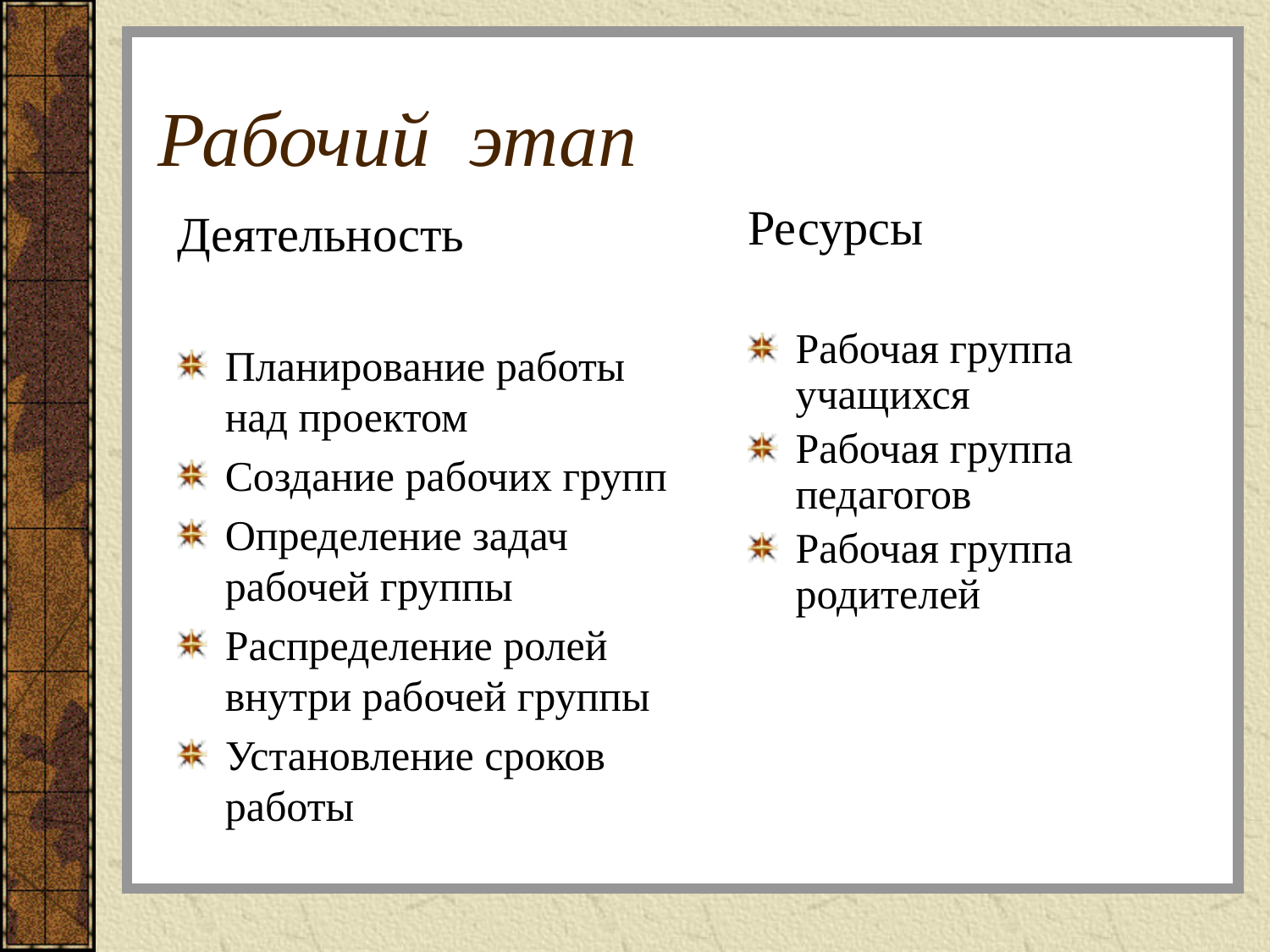

# Рабочий  этап
Деятельность

Планирование работы над проектом
Создание рабочих групп
Определение задач рабочей группы
Распределение ролей внутри рабочей группы
Установление сроков работы
Ресурсы

Рабочая группа учащихся
Рабочая группа педагогов
Рабочая группа родителей